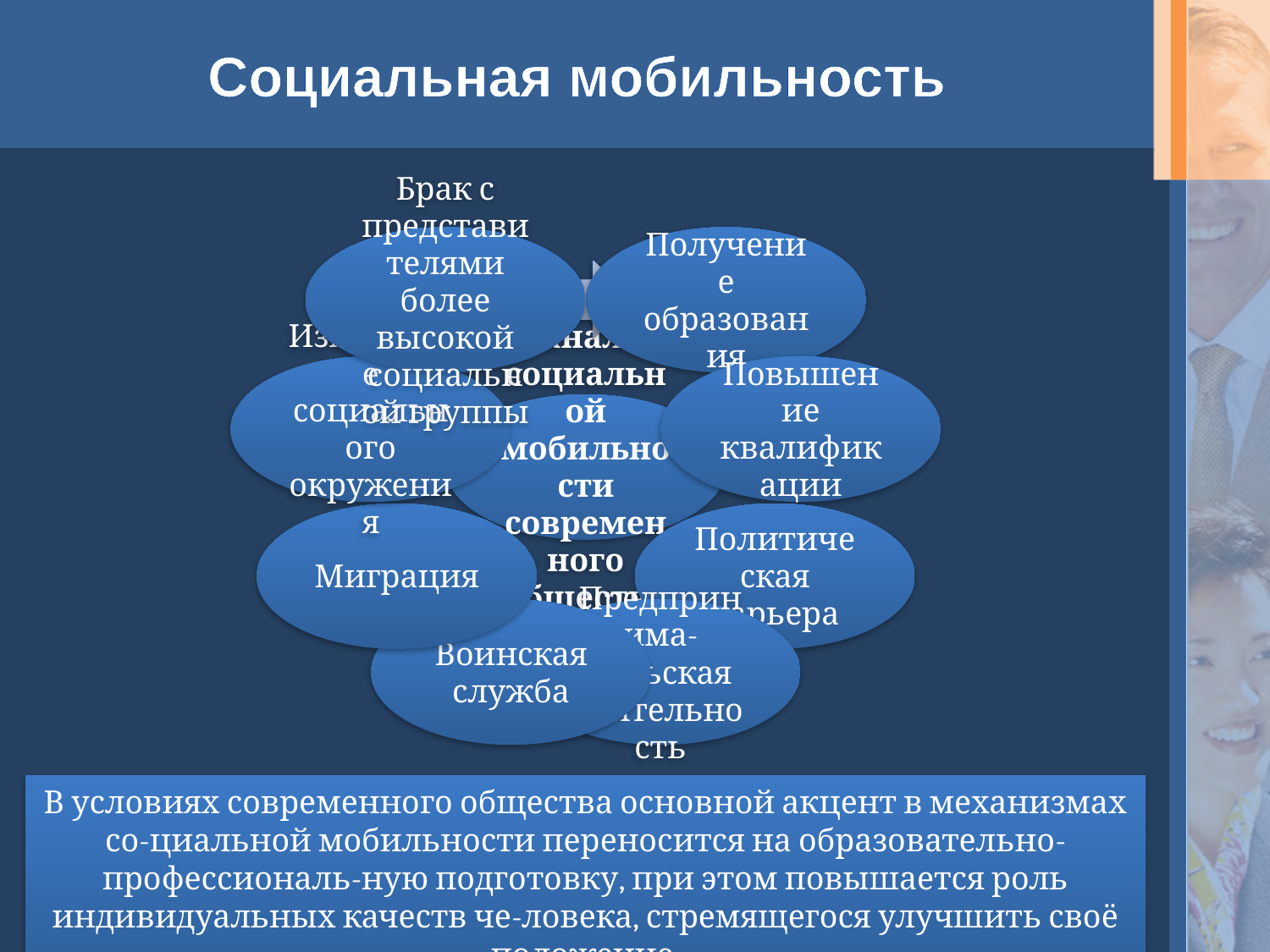

# Социальная мобильность
Миграция
В условиях современного общества основной акцент в механизмах со-циальной мобильности переносится на образовательно-профессиональ-ную подготовку, при этом повышается роль индивидуальных качеств че-ловека, стремящегося улучшить своё положение.